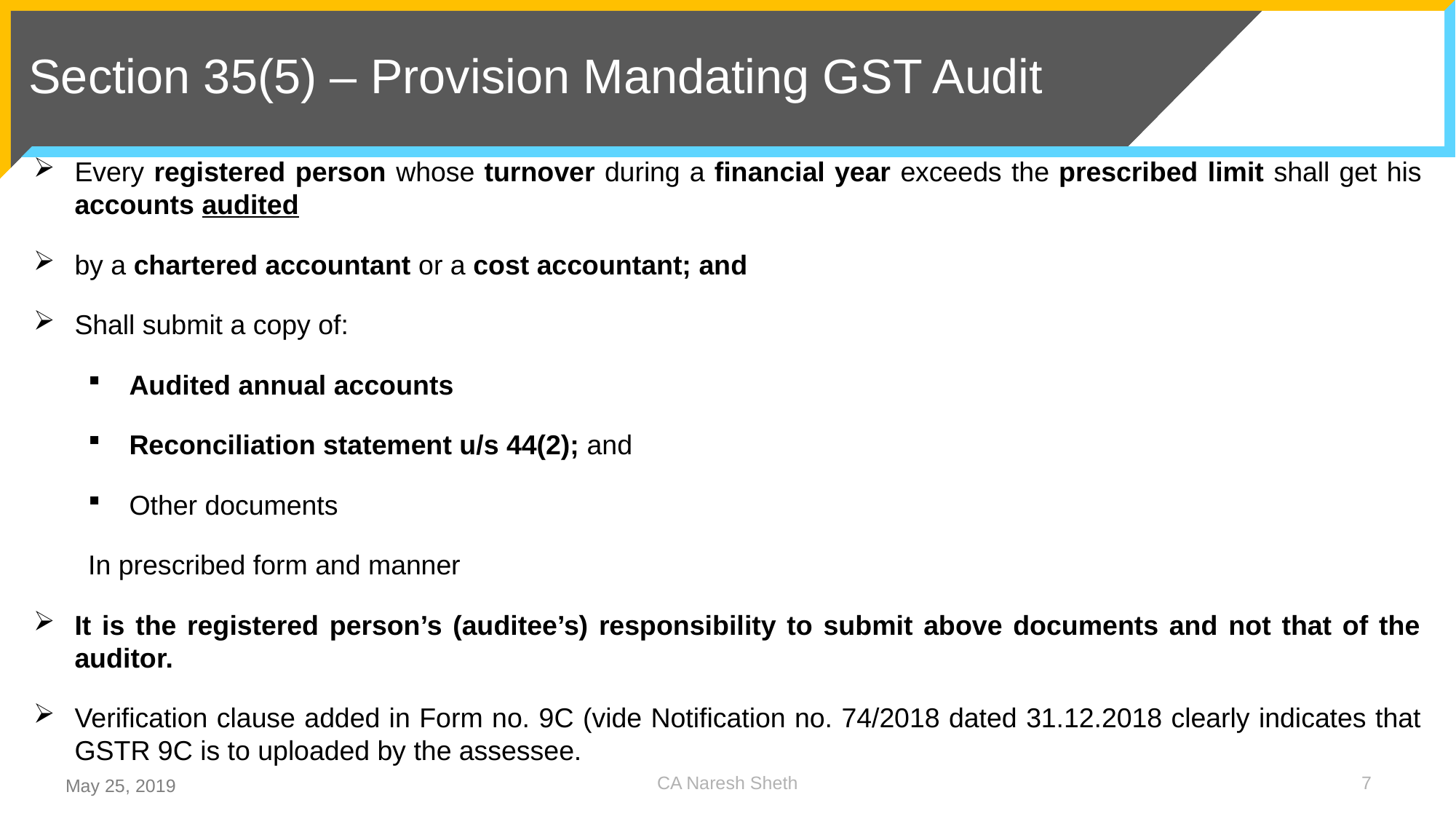

# Section 35(5) – Provision Mandating GST Audit
Every registered person whose turnover during a financial year exceeds the prescribed limit shall get his accounts audited
by a chartered accountant or a cost accountant; and
Shall submit a copy of:
Audited annual accounts
Reconciliation statement u/s 44(2); and
Other documents
In prescribed form and manner
It is the registered person’s (auditee’s) responsibility to submit above documents and not that of the auditor.
Verification clause added in Form no. 9C (vide Notification no. 74/2018 dated 31.12.2018 clearly indicates that GSTR 9C is to uploaded by the assessee.
CA Naresh Sheth
7
May 25, 2019